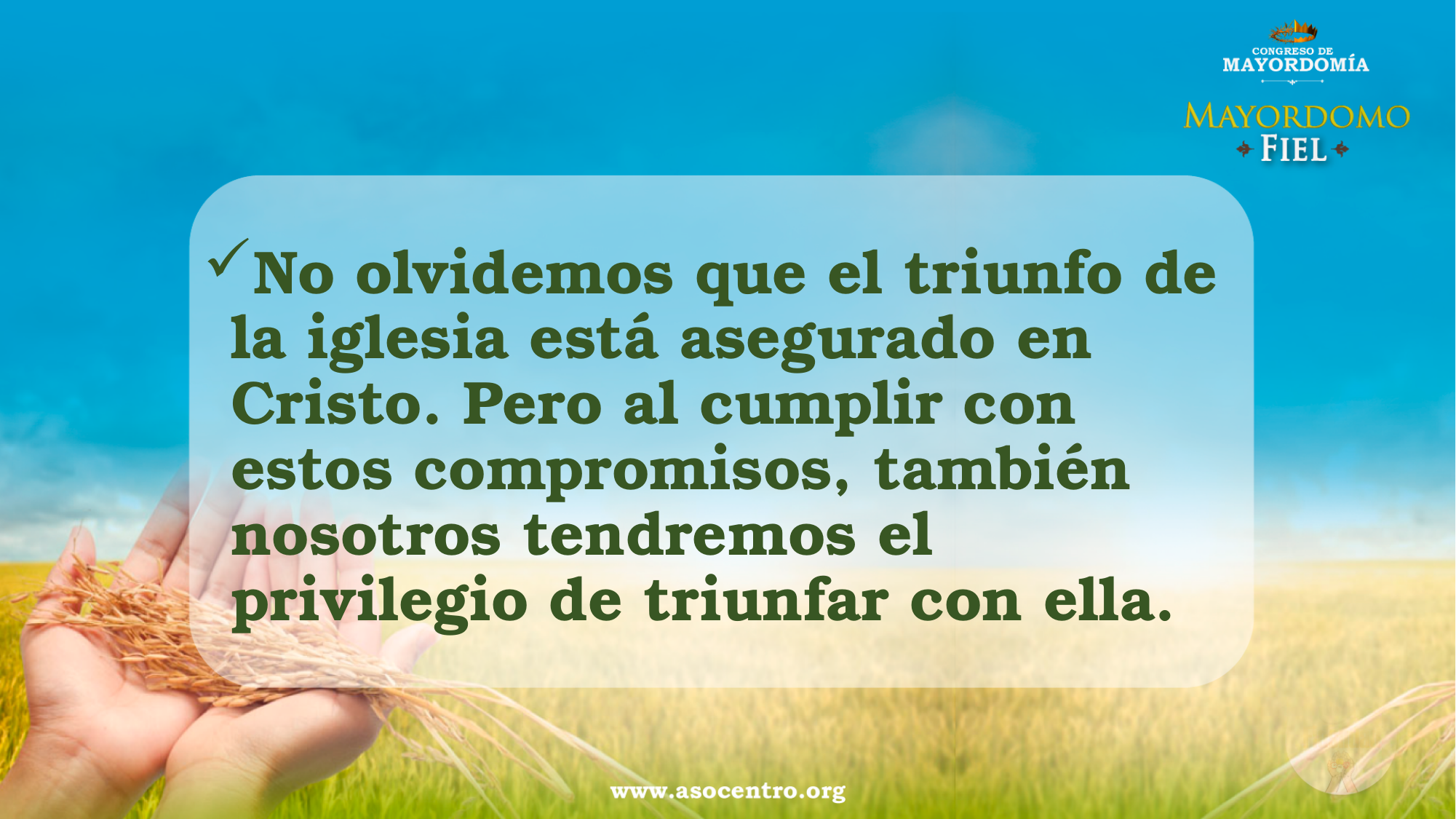

No olvidemos que el triunfo de la iglesia está asegurado en Cristo. Pero al cumplir con estos compromisos, también nosotros tendremos el privilegio de triunfar con ella.